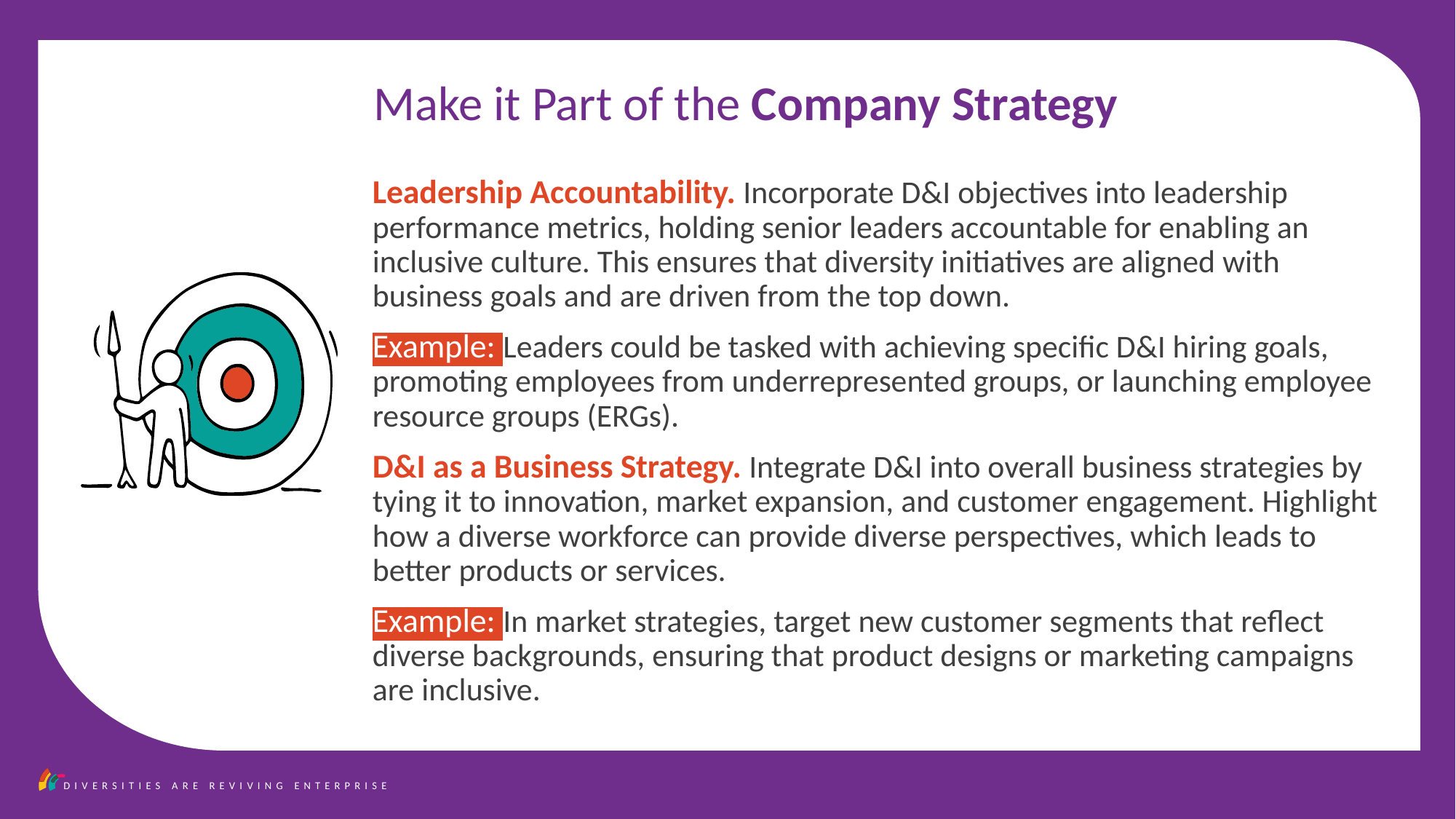

Make it Part of the Company Strategy
Leadership Accountability. Incorporate D&I objectives into leadership performance metrics, holding senior leaders accountable for enabling an inclusive culture. This ensures that diversity initiatives are aligned with business goals and are driven from the top down.
Example: Leaders could be tasked with achieving specific D&I hiring goals, promoting employees from underrepresented groups, or launching employee resource groups (ERGs).
D&I as a Business Strategy. Integrate D&I into overall business strategies by tying it to innovation, market expansion, and customer engagement. Highlight how a diverse workforce can provide diverse perspectives, which leads to better products or services.
Example: In market strategies, target new customer segments that reflect diverse backgrounds, ensuring that product designs or marketing campaigns are inclusive.